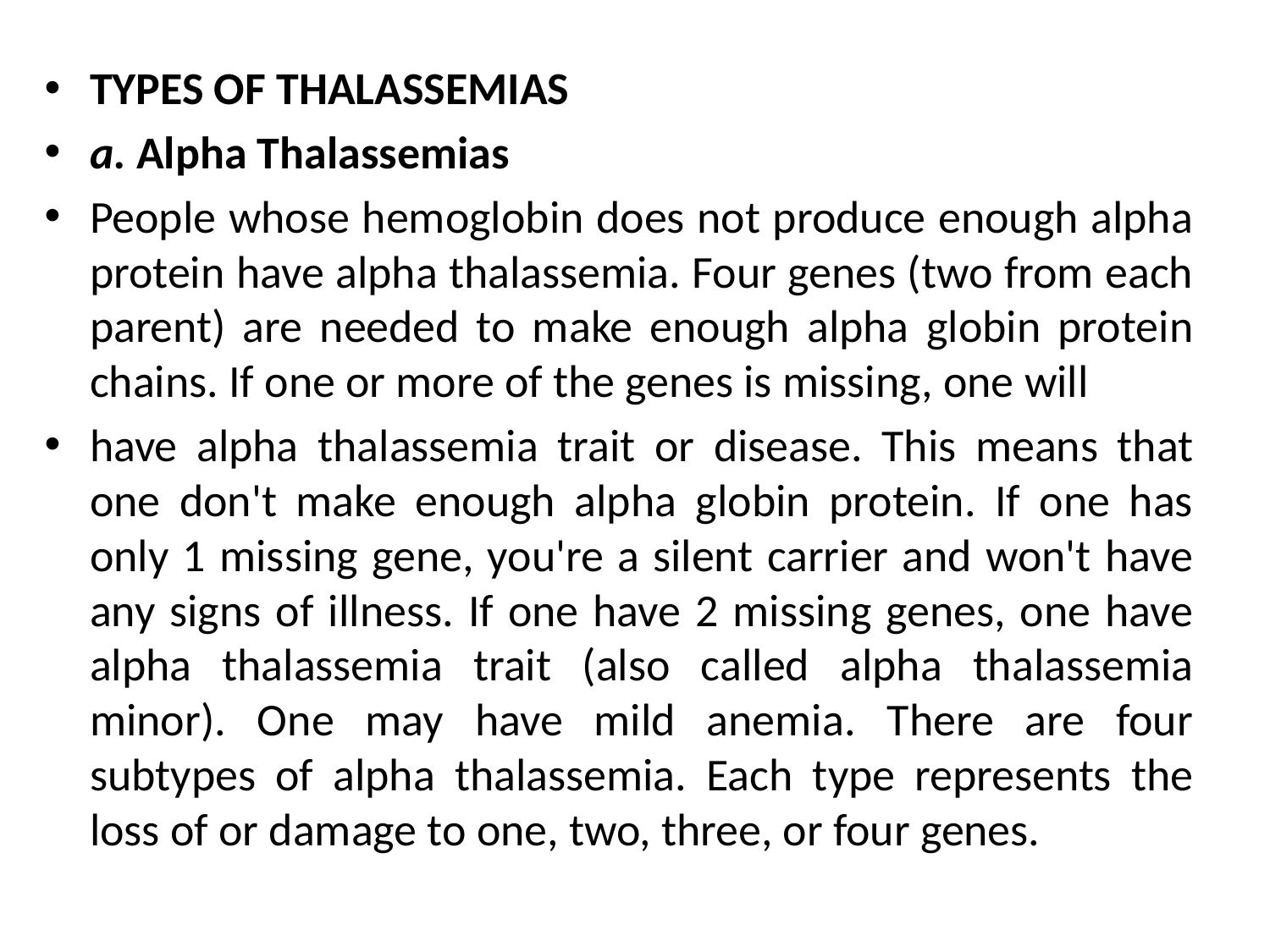

#
TYPES OF THALASSEMIAS
a. Alpha Thalassemias
People whose hemoglobin does not produce enough alpha protein have alpha thalassemia. Four genes (two from each parent) are needed to make enough alpha globin protein chains. If one or more of the genes is missing, one will
have alpha thalassemia trait or disease. This means that one don't make enough alpha globin protein. If one has only 1 missing gene, you're a silent carrier and won't have any signs of illness. If one have 2 missing genes, one have alpha thalassemia trait (also called alpha thalassemia minor). One may have mild anemia. There are four subtypes of alpha thalassemia. Each type represents the loss of or damage to one, two, three, or four genes.